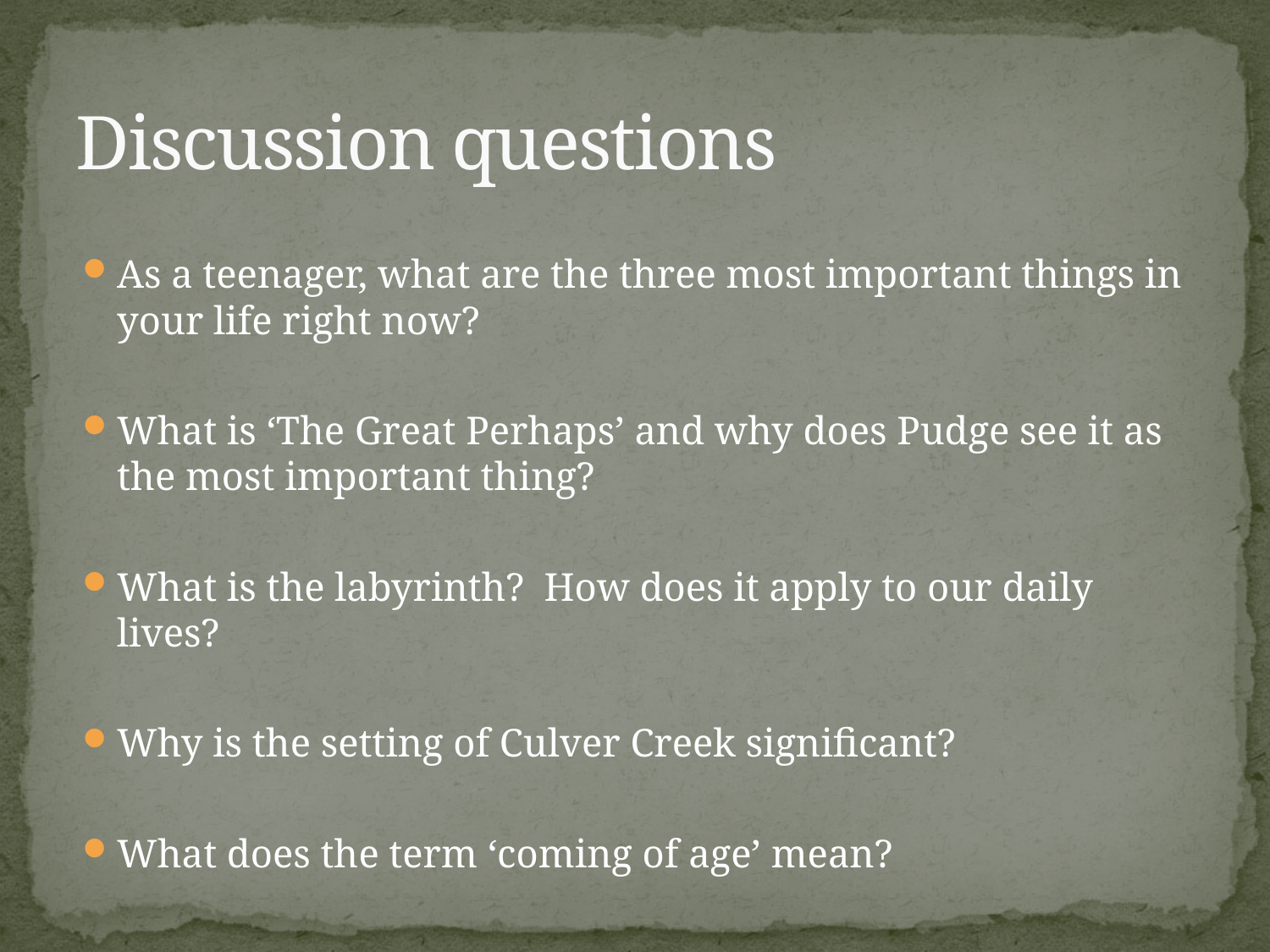

# Discussion questions
As a teenager, what are the three most important things in your life right now?

What is ‘The Great Perhaps’ and why does Pudge see it as the most important thing?

What is the labyrinth?  How does it apply to our daily lives?

Why is the setting of Culver Creek significant?

What does the term ‘coming of age’ mean?